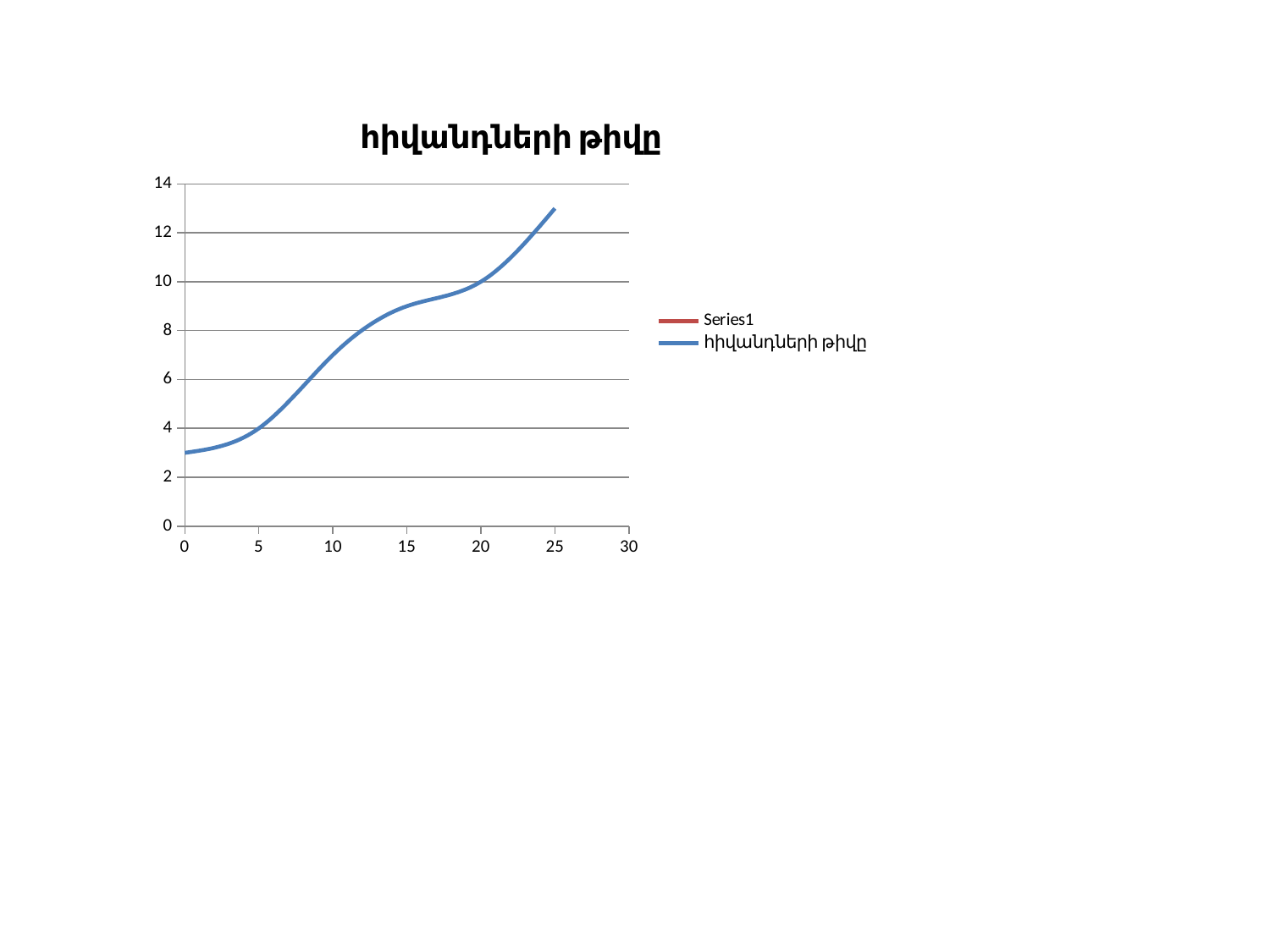

### Chart: հիվանդների թիվը

| Category | հիվանդների թիվը |  |
|---|---|---|